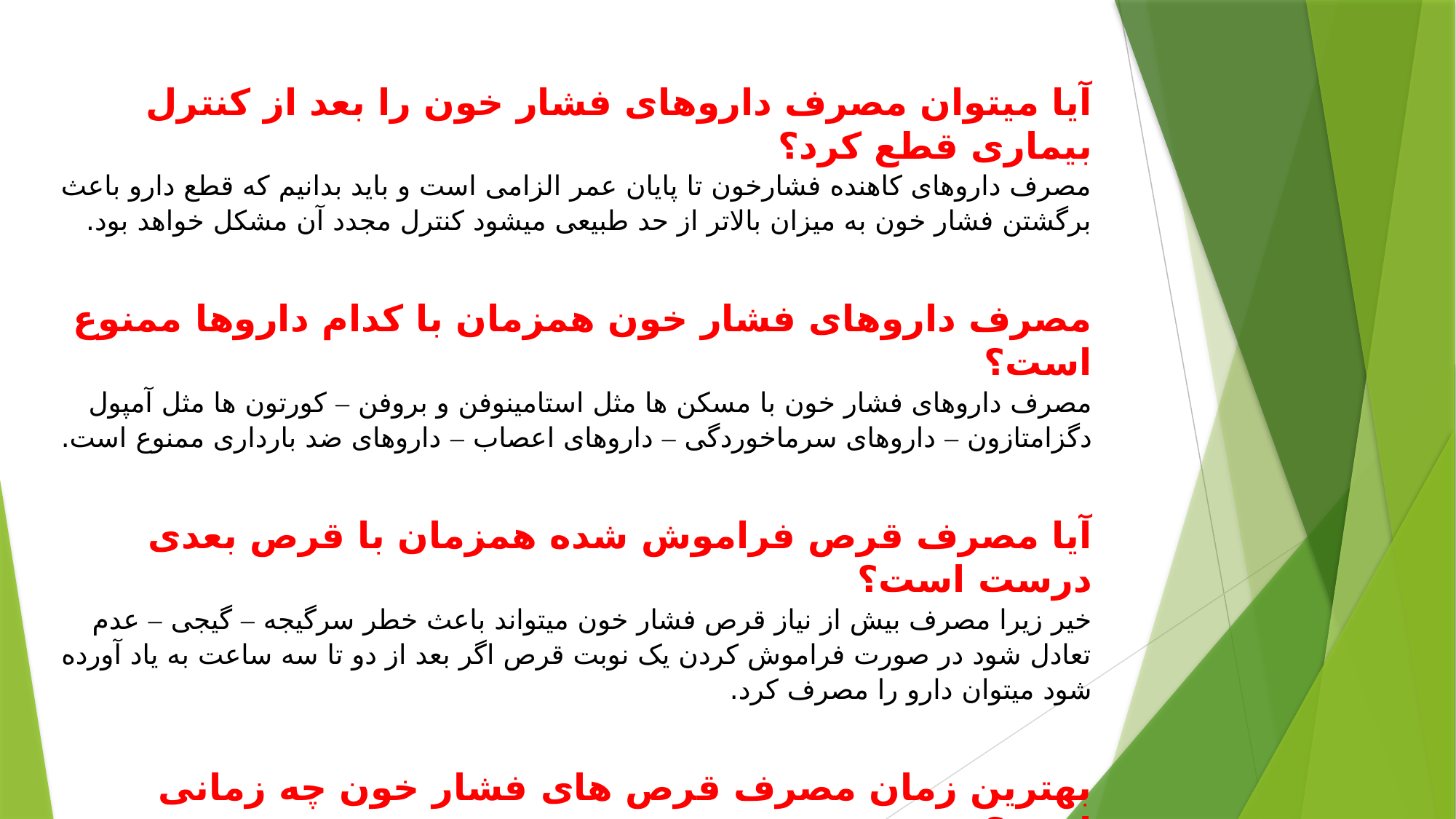

آیا میتوان مصرف داروهای فشار خون را بعد از کنترل بیماری قطع کرد؟
مصرف داروهای کاهنده فشارخون تا پایان عمر الزامی است و باید بدانیم که قطع دارو باعث برگشتن فشار خون به میزان بالاتر از حد طبیعی میشود کنترل مجدد آن مشکل خواهد بود.

مصرف داروهای فشار خون همزمان با کدام داروها ممنوع است؟
مصرف داروهای فشار خون با مسکن ها مثل استامینوفن و بروفن – کورتون ها مثل آمپول دگزامتازون – داروهای سرماخوردگی – داروهای اعصاب – داروهای ضد بارداری ممنوع است.

آیا مصرف قرص فراموش شده همزمان با قرص بعدی درست است؟
خیر زیرا مصرف بیش از نیاز قرص فشار خون میتواند باعث خطر سرگیجه – گیجی – عدم تعادل شود در صورت فراموش کردن یک نوبت قرص اگر بعد از دو تا سه ساعت به یاد آورده شود میتوان دارو را مصرف کرد.

بهترین زمان مصرف قرص های فشار خون چه زمانی است؟
یکی از انواع داروها برای کنترل فشار خون داروهای ادرار آور است و پیشنهاد میشود این داروها صبح ها مصرف شوند تا باعث اختلال در خواب شب به علت نیاز به دفع ادرار نباشد. در مورد سایر داروها اگر فقط یک نوبت است مصرف آن در عصر یا شب بهتر است.